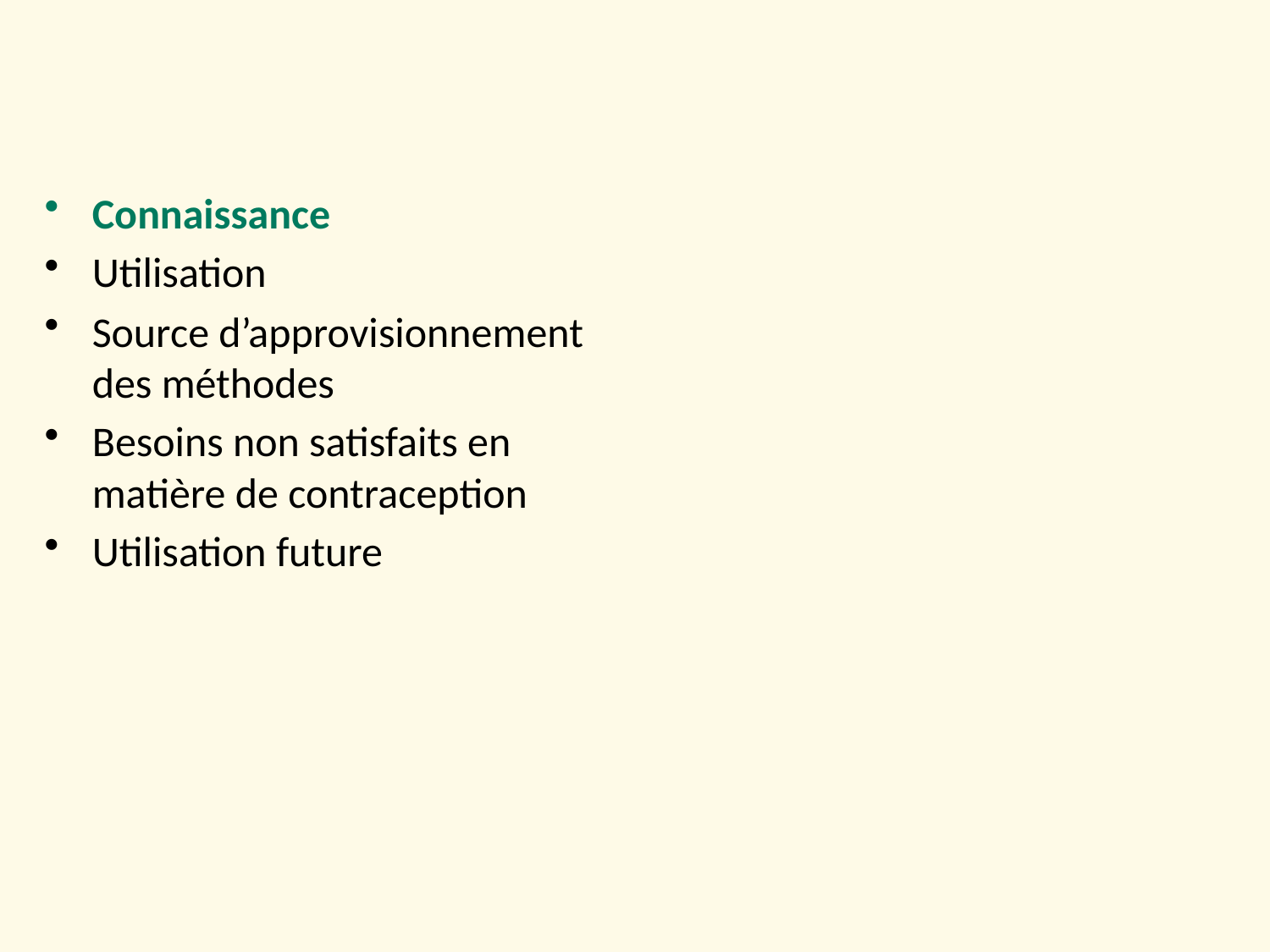

Connaissance
Utilisation
Source d’approvisionnement des méthodes
Besoins non satisfaits en matière de contraception
Utilisation future